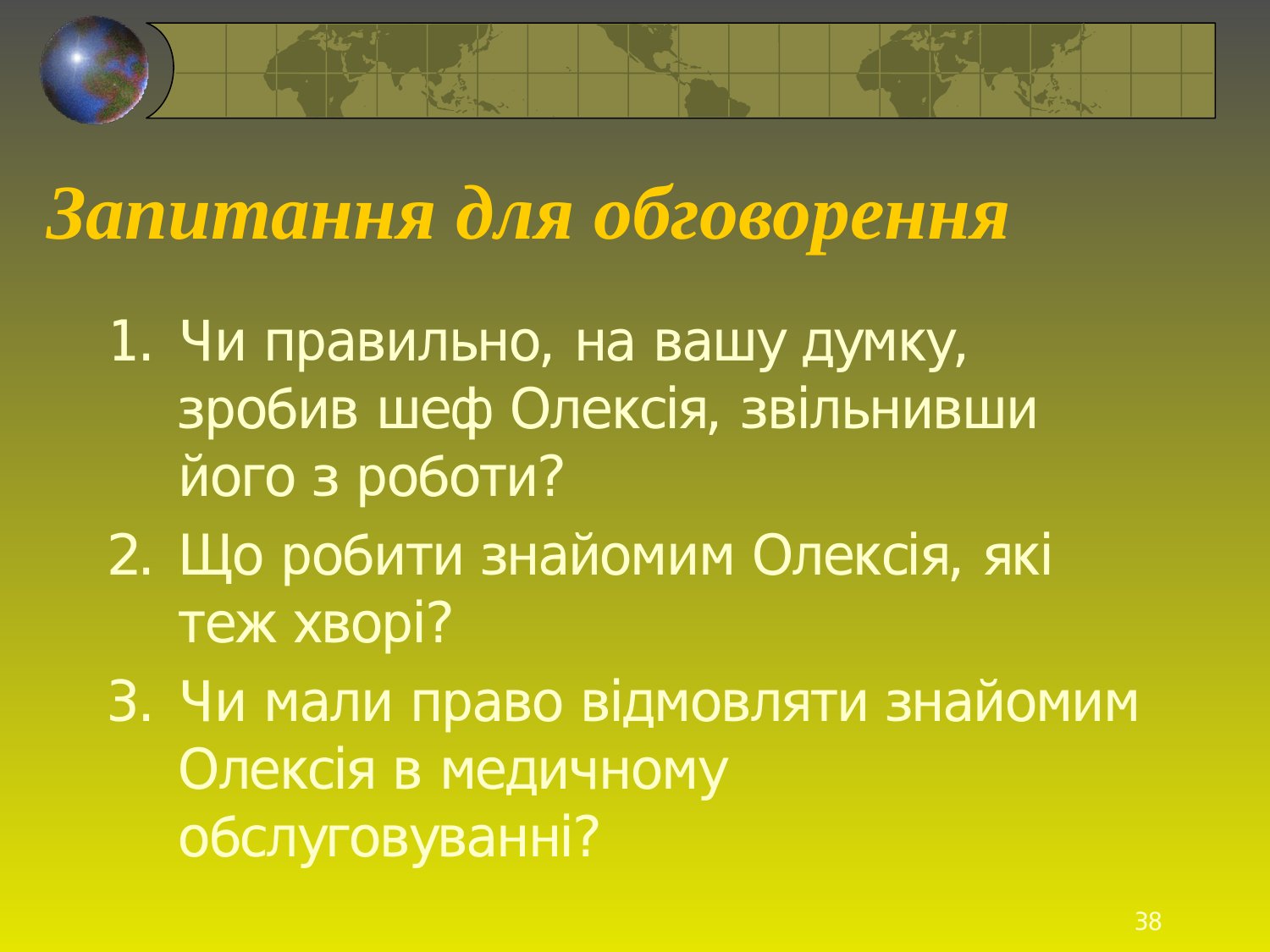

# Запитання для обговорення
Чи правильно, на вашу думку, зробив шеф Олексія, звільнивши його з роботи?
Що робити знайомим Олексія, які теж хворі?
Чи мали право відмовляти знайомим Олексія в медичному обслуговуванні?
38